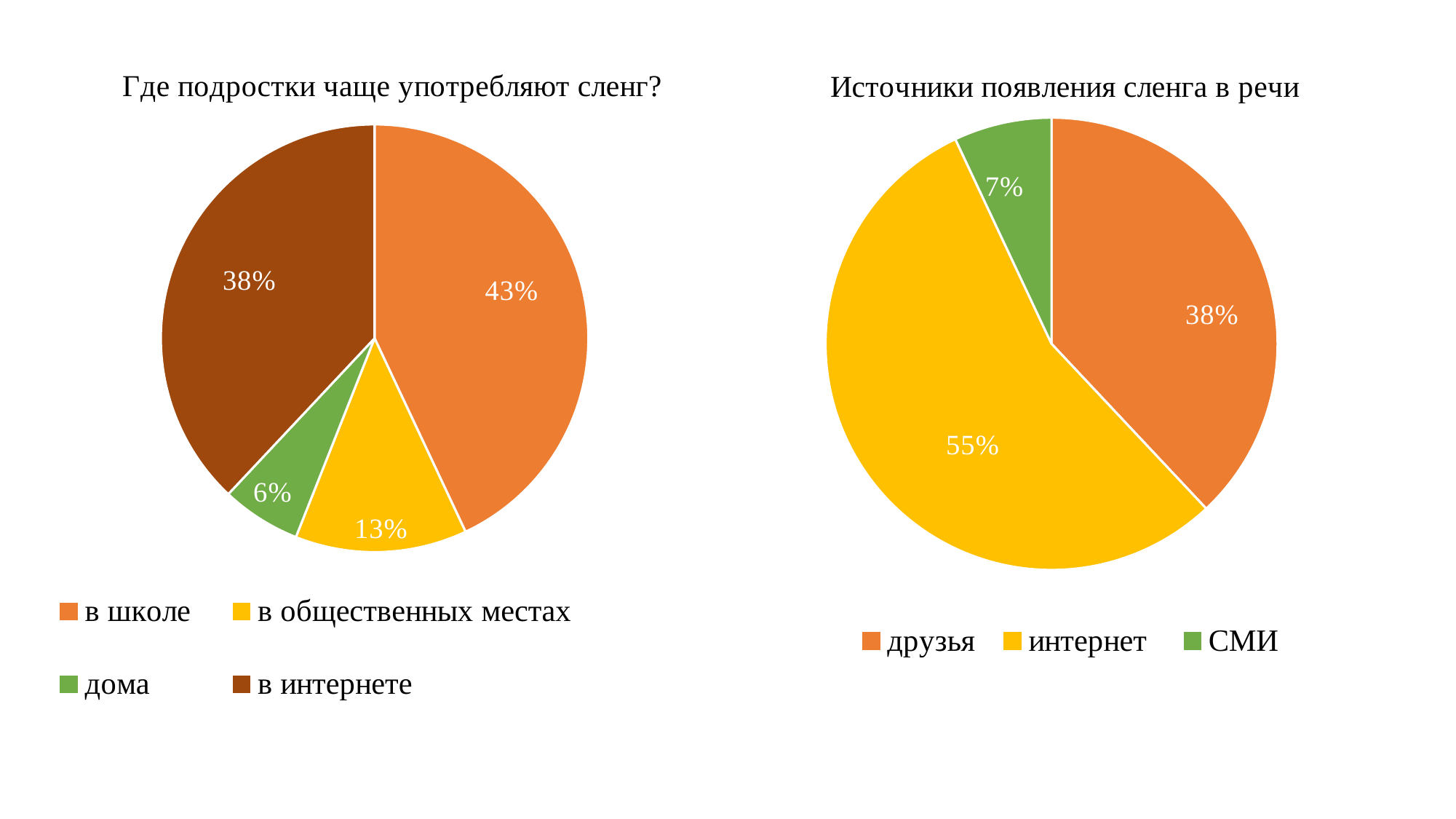

### Chart: Где подростки чаще употребляют сленг?

| Category |  Где подростки чаще употребляют сленг? |
|---|---|
| в школе | 0.43 |
| в общественных местах | 0.13 |
| дома | 0.06 |
| в интернете | 0.38 |

### Chart: Источники появления сленга в речи

| Category | Продажи |
|---|---|
| друзья | 0.38 |
| интернет  | 0.55 |
| СМИ | 0.07 |